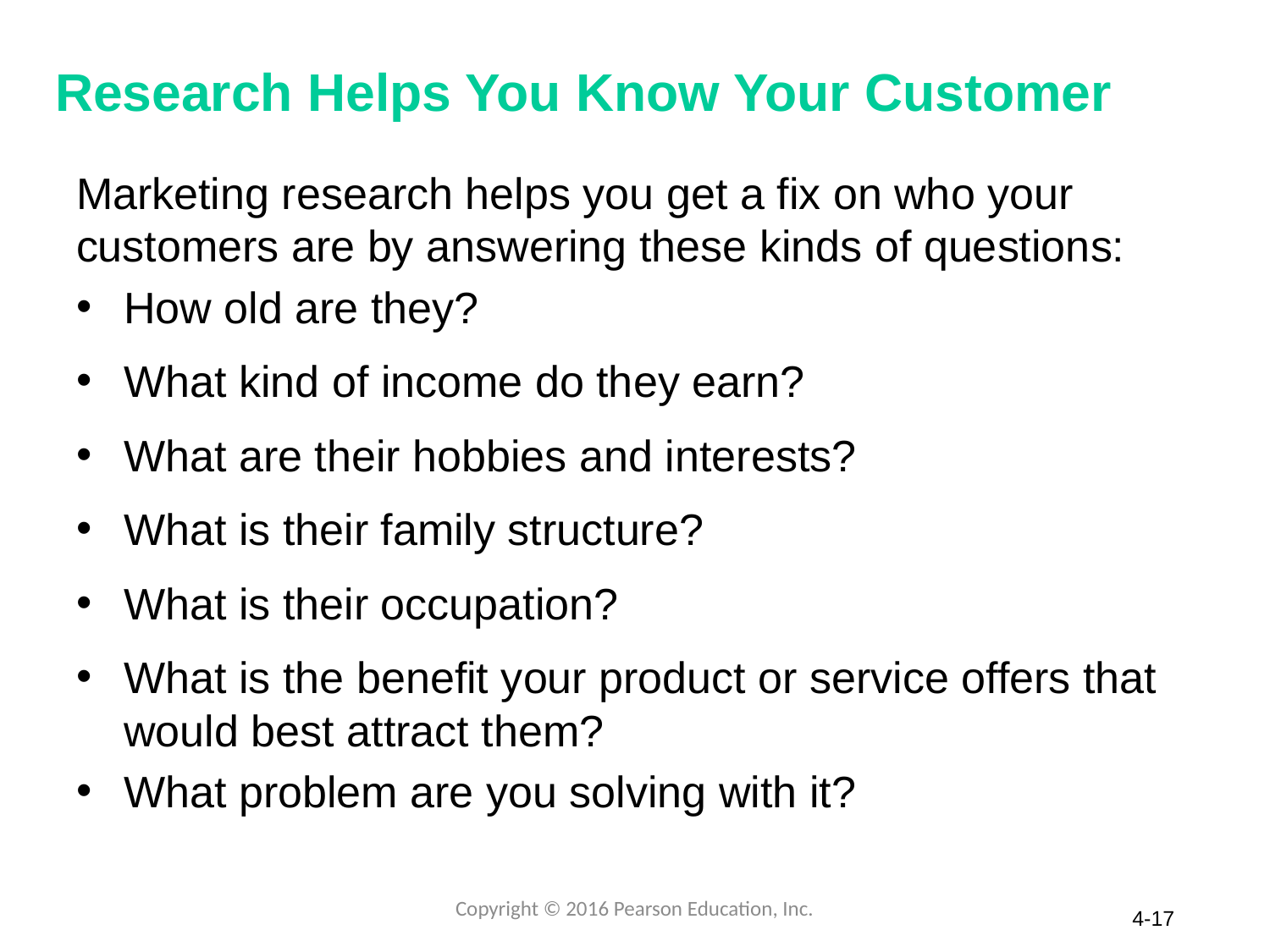

# Research Helps You Know Your Customer
Marketing research helps you get a fix on who your customers are by answering these kinds of questions:
How old are they?

What kind of income do they earn?

What are their hobbies and interests?

What is their family structure?

What is their occupation?

What is the benefit your product or service offers that would best attract them?
What problem are you solving with it?
Copyright © 2016 Pearson Education, Inc.